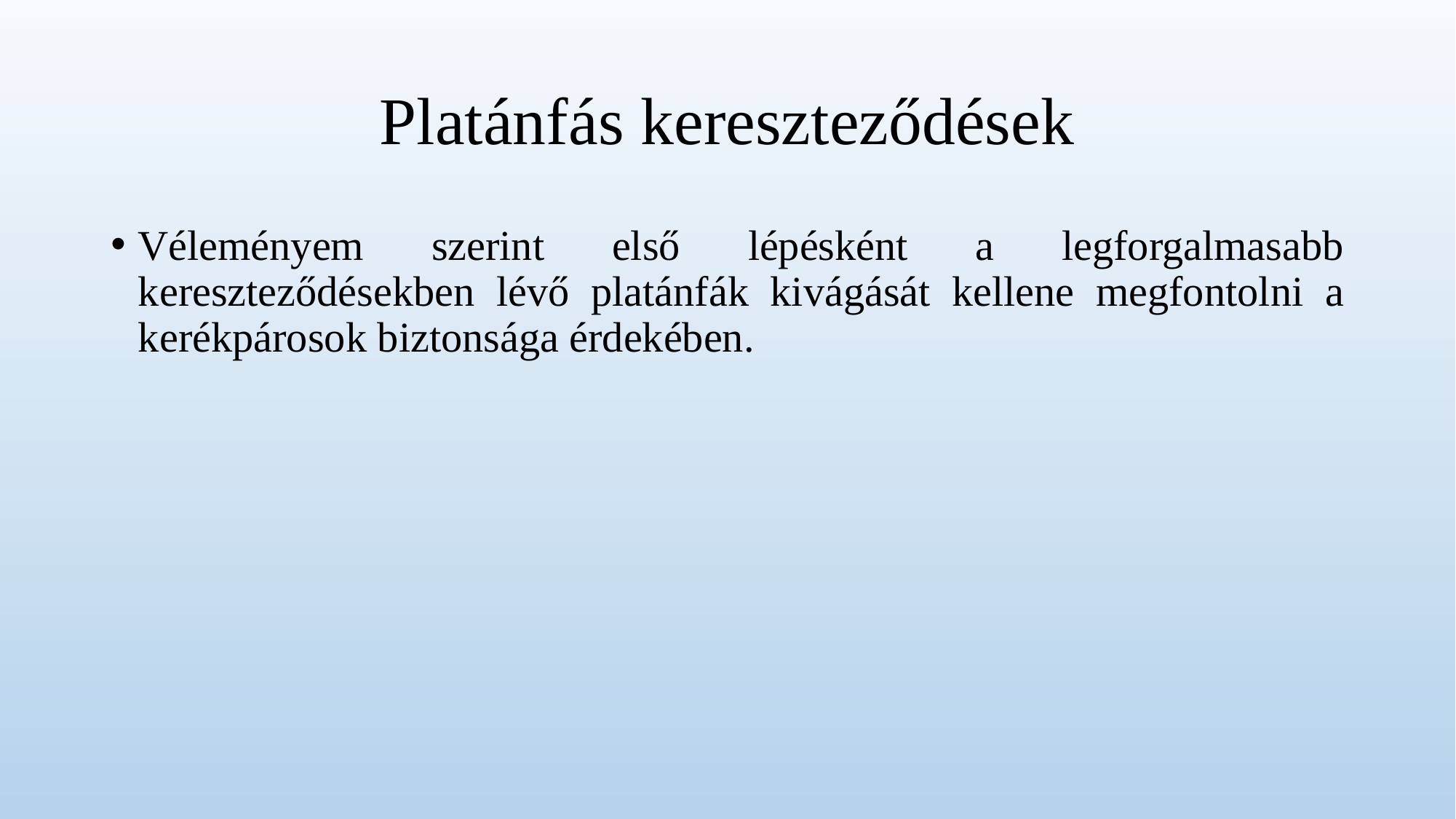

# Platánfás kereszteződések
Véleményem szerint első lépésként a legforgalmasabb kereszteződésekben lévő platánfák kivágását kellene megfontolni a kerékpárosok biztonsága érdekében.